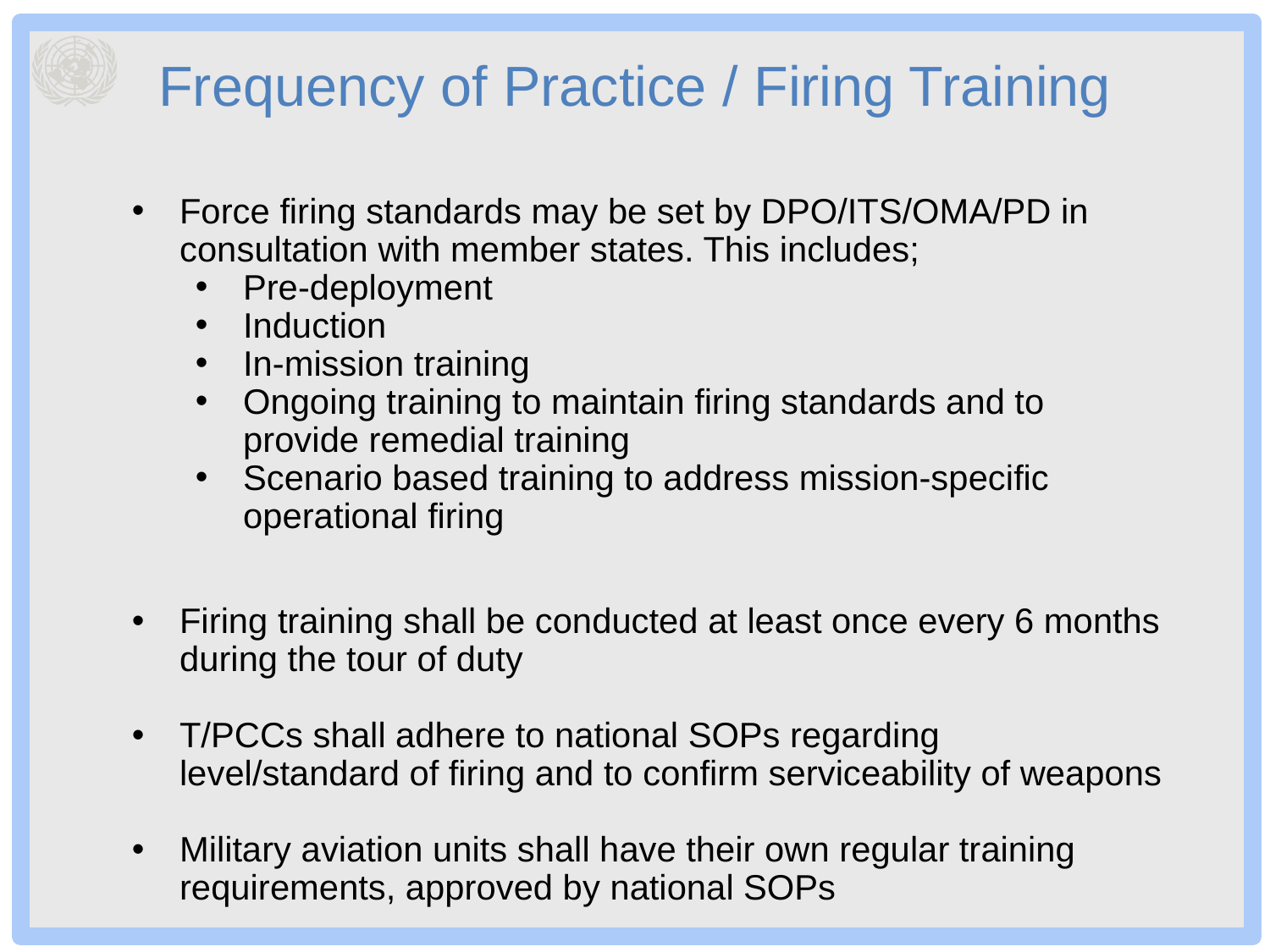

# Frequency of Practice / Firing Training
Force firing standards may be set by DPO/ITS/OMA/PD in consultation with member states. This includes;
Pre-deployment
Induction
In-mission training
Ongoing training to maintain firing standards and to provide remedial training
Scenario based training to address mission-specific operational firing

Firing training shall be conducted at least once every 6 months during the tour of duty

T/PCCs shall adhere to national SOPs regarding level/standard of firing and to confirm serviceability of weapons

Military aviation units shall have their own regular training requirements, approved by national SOPs